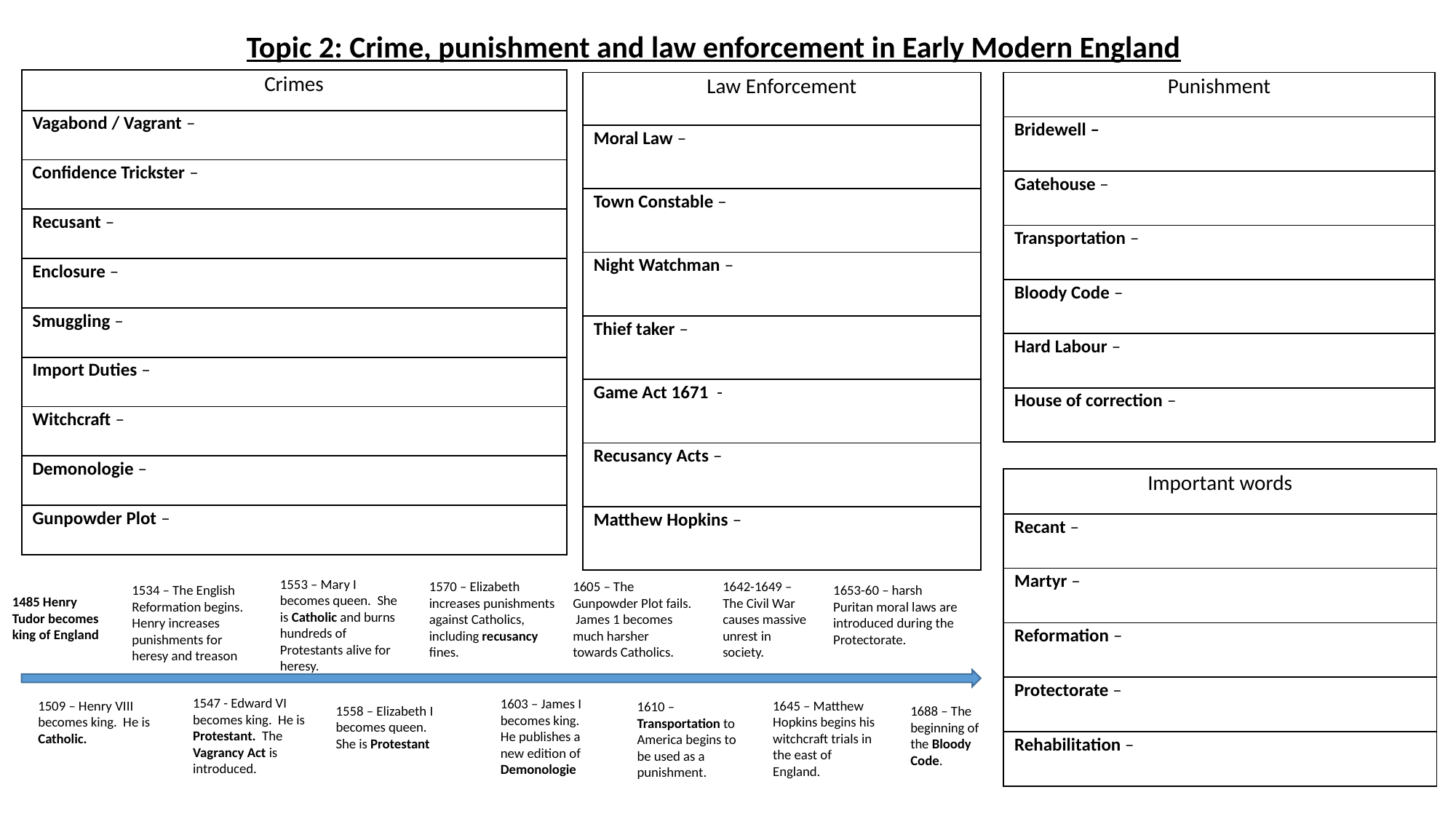

Topic 2: Crime, punishment and law enforcement in Early Modern England
| Crimes |
| --- |
| Vagabond / Vagrant – |
| Confidence Trickster – |
| Recusant – |
| Enclosure – |
| Smuggling – |
| Import Duties – |
| Witchcraft – |
| Demonologie – |
| Gunpowder Plot – |
| Law Enforcement |
| --- |
| Moral Law – |
| Town Constable – |
| Night Watchman – |
| Thief taker – |
| Game Act 1671 - |
| Recusancy Acts – |
| Matthew Hopkins – |
| Punishment |
| --- |
| Bridewell – |
| Gatehouse – |
| Transportation – |
| Bloody Code – |
| Hard Labour – |
| House of correction – |
| Important words |
| --- |
| Recant – |
| Martyr – |
| Reformation – |
| Protectorate – |
| Rehabilitation – |
1553 – Mary I becomes queen.  She is Catholic and burns hundreds of Protestants alive for heresy.
1605 – The Gunpowder Plot fails.  James 1 becomes much harsher towards Catholics.
1642-1649 – The Civil War causes massive unrest in society.
1570 – Elizabeth increases punishments against Catholics, including recusancy fines.
1534 – The English Reformation begins.  Henry increases punishments for heresy and treason
1653-60 – harsh Puritan moral laws are introduced during the Protectorate.
1485 Henry Tudor becomes king of England

1547 - Edward VI becomes king.  He is Protestant.  The Vagrancy Act is introduced.
1603 – James I becomes king.  He publishes a new edition of Demonologie
1509 – Henry VIII becomes king.  He is Catholic.
1645 – Matthew Hopkins begins his witchcraft trials in the east of England.
1610 – Transportation to America begins to be used as a punishment.
1558 – Elizabeth I becomes queen.  She is Protestant
1688 – The beginning of the Bloody Code.